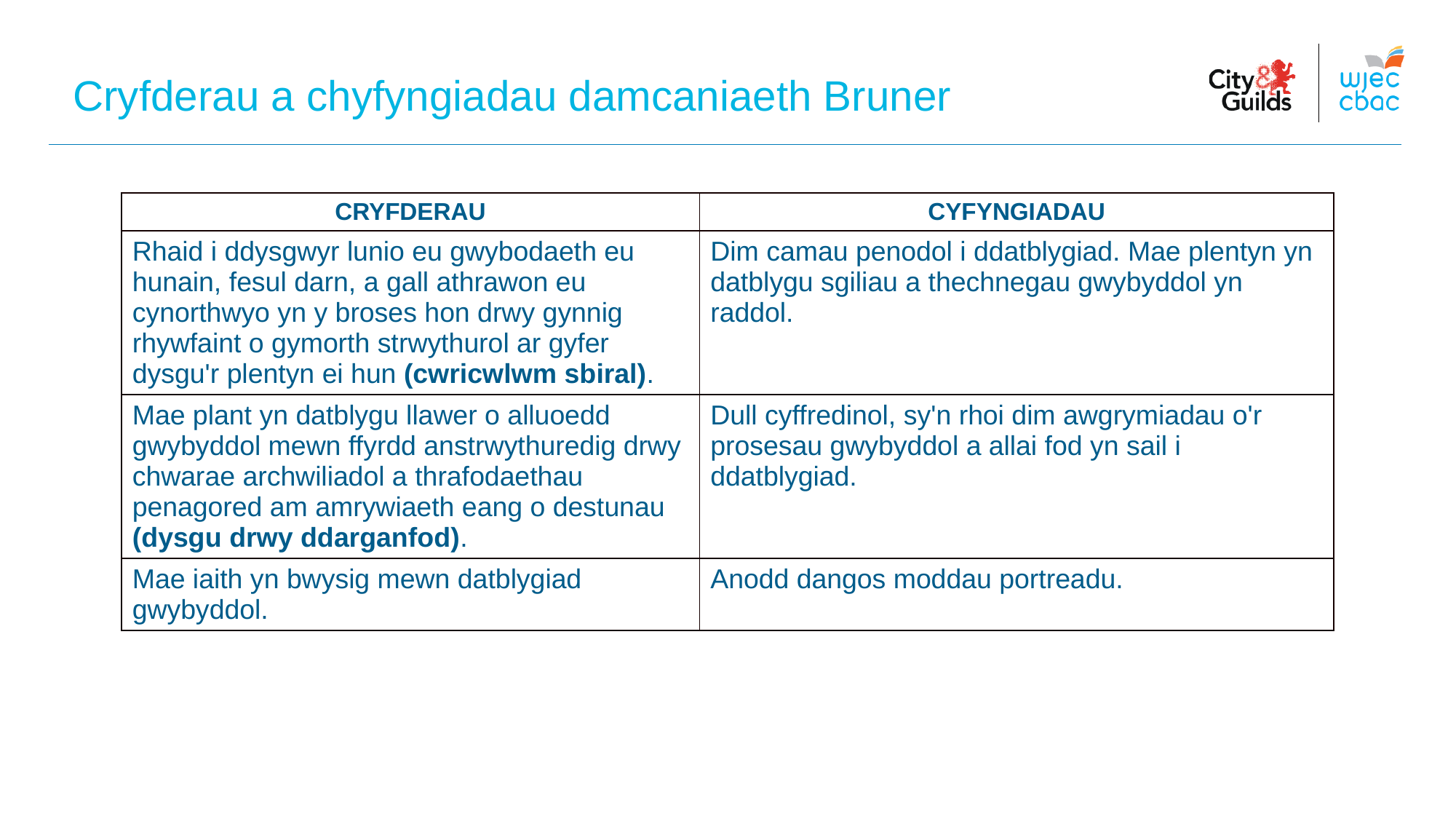

Cryfderau a chyfyngiadau damcaniaeth Bruner
| CRYFDERAU | CYFYNGIADAU |
| --- | --- |
| Rhaid i ddysgwyr lunio eu gwybodaeth eu hunain, fesul darn, a gall athrawon eu cynorthwyo yn y broses hon drwy gynnig rhywfaint o gymorth strwythurol ar gyfer dysgu'r plentyn ei hun (cwricwlwm sbiral). | Dim camau penodol i ddatblygiad. Mae plentyn yn datblygu sgiliau a thechnegau gwybyddol yn raddol. |
| Mae plant yn datblygu llawer o alluoedd gwybyddol mewn ffyrdd anstrwythuredig drwy chwarae archwiliadol a thrafodaethau penagored am amrywiaeth eang o destunau (dysgu drwy ddarganfod). | Dull cyffredinol, sy'n rhoi dim awgrymiadau o'r prosesau gwybyddol a allai fod yn sail i ddatblygiad. |
| Mae iaith yn bwysig mewn datblygiad gwybyddol. | Anodd dangos moddau portreadu. |